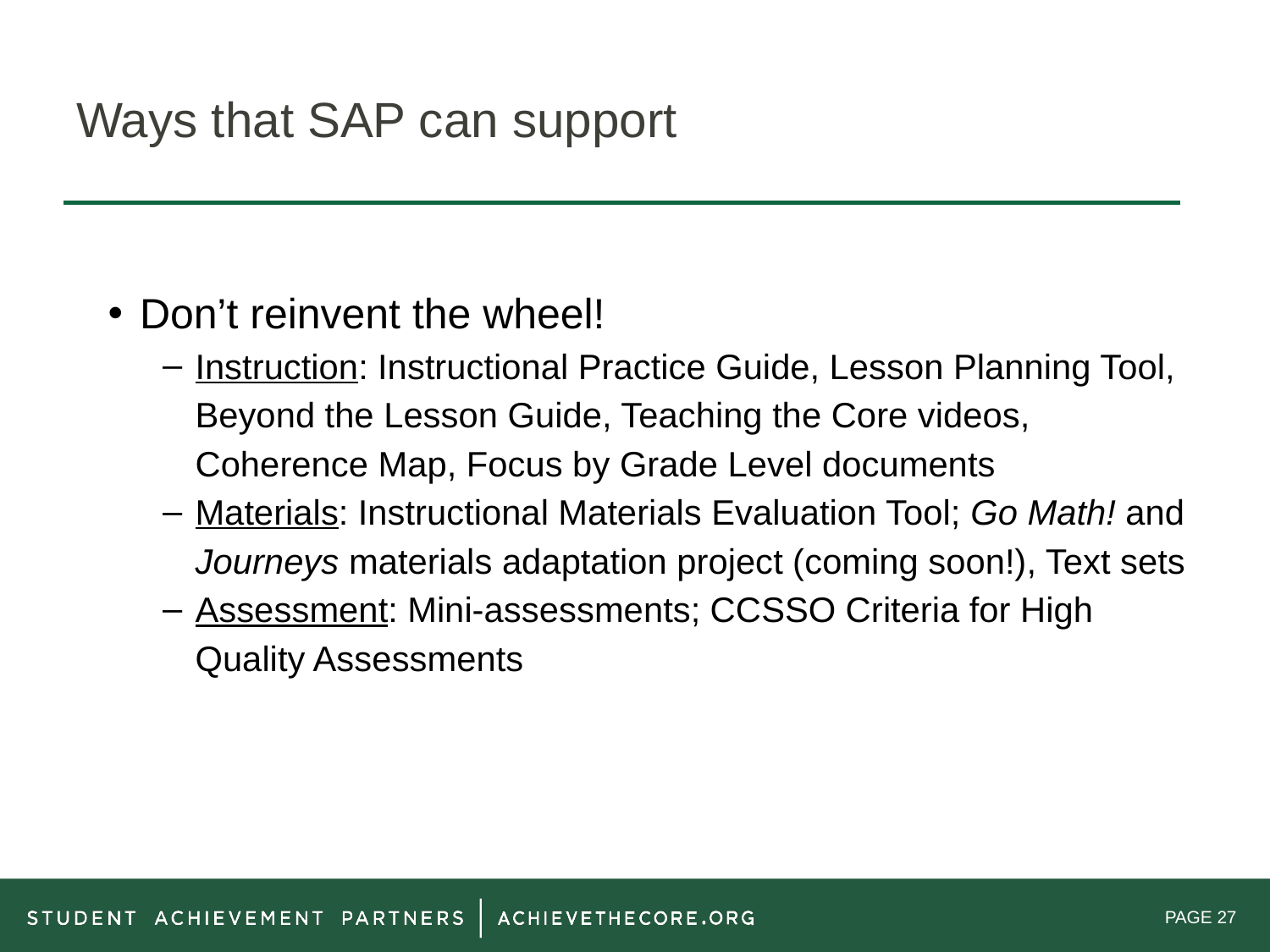

# Ways that SAP can support

Don’t reinvent the wheel!
Instruction: Instructional Practice Guide, Lesson Planning Tool, Beyond the Lesson Guide, Teaching the Core videos, Coherence Map, Focus by Grade Level documents
Materials: Instructional Materials Evaluation Tool; Go Math! and Journeys materials adaptation project (coming soon!), Text sets
Assessment: Mini-assessments; CCSSO Criteria for High Quality Assessments